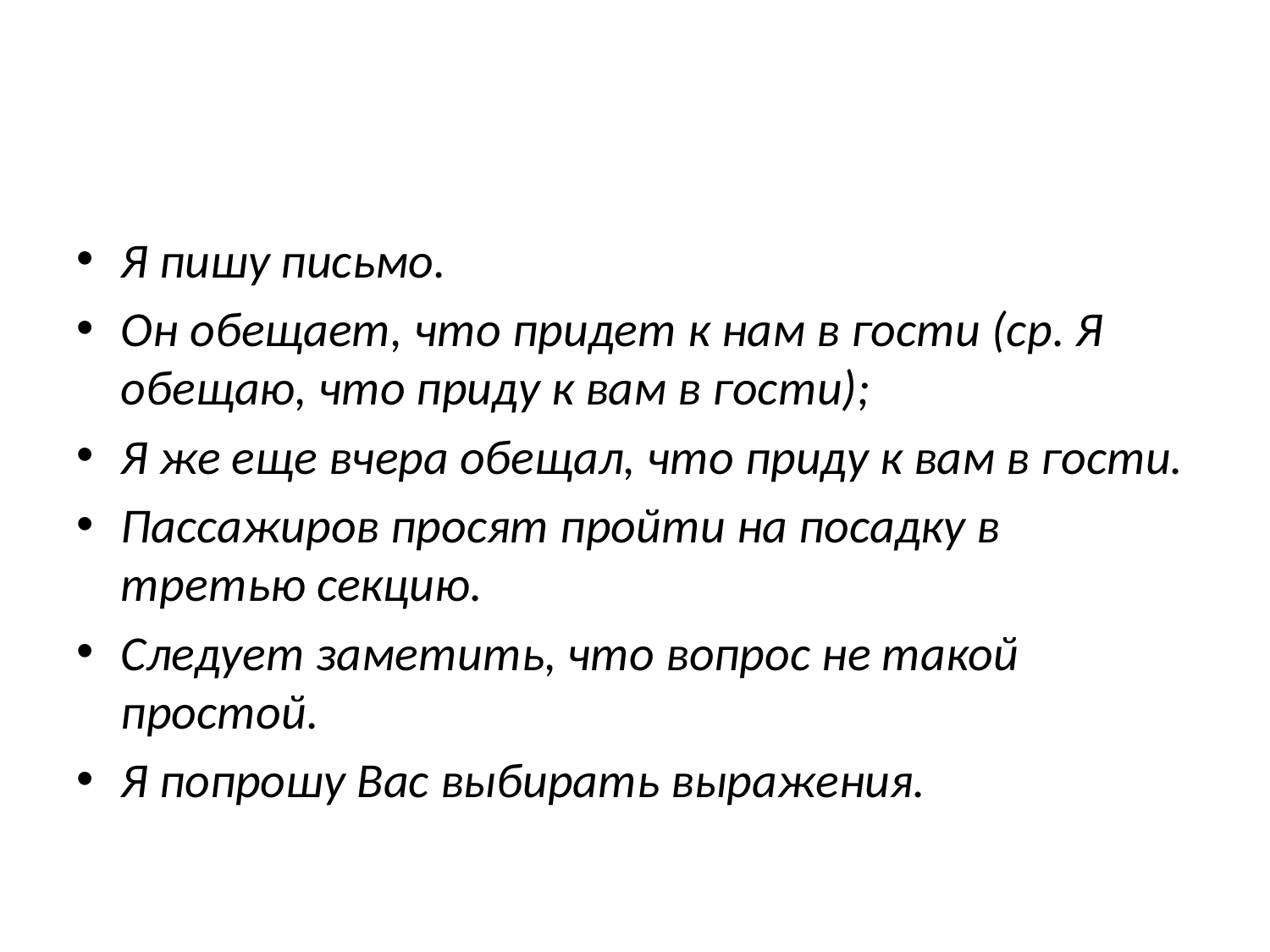

#
Я пишу письмо.
Он обещает, что придет к нам в гости (ср. Я обещаю, что приду к вам в гости);
Я же еще вчера обещал, что приду к вам в гости.
Пассажиров просят пройти на посадку в третью секцию.
Следует заметить, что вопрос не такой простой.
Я попрошу Вас выбирать выражения.